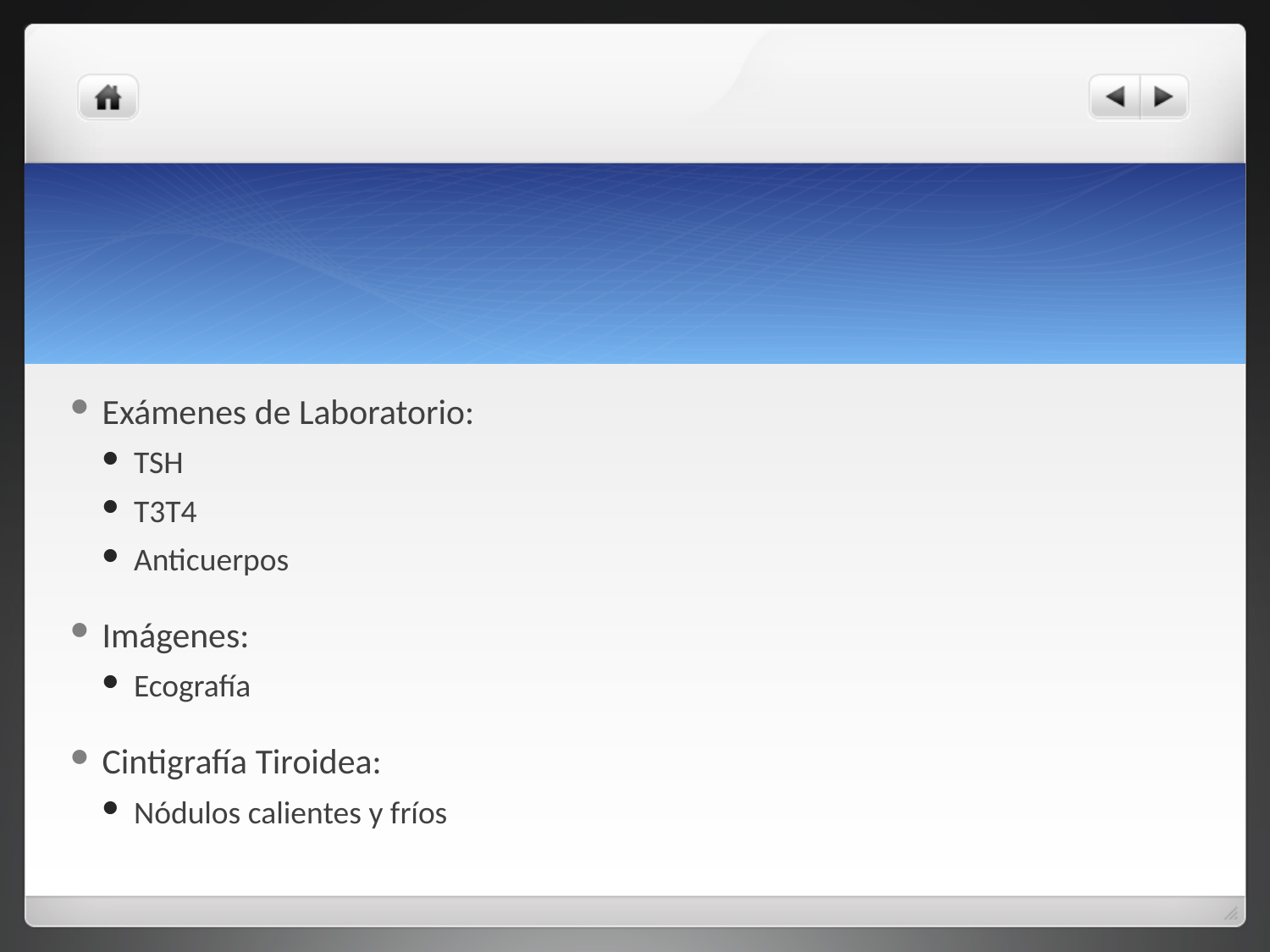

#
Exámenes de Laboratorio:
TSH
T3T4
Anticuerpos
Imágenes:
Ecografía
Cintigrafía Tiroidea:
Nódulos calientes y fríos